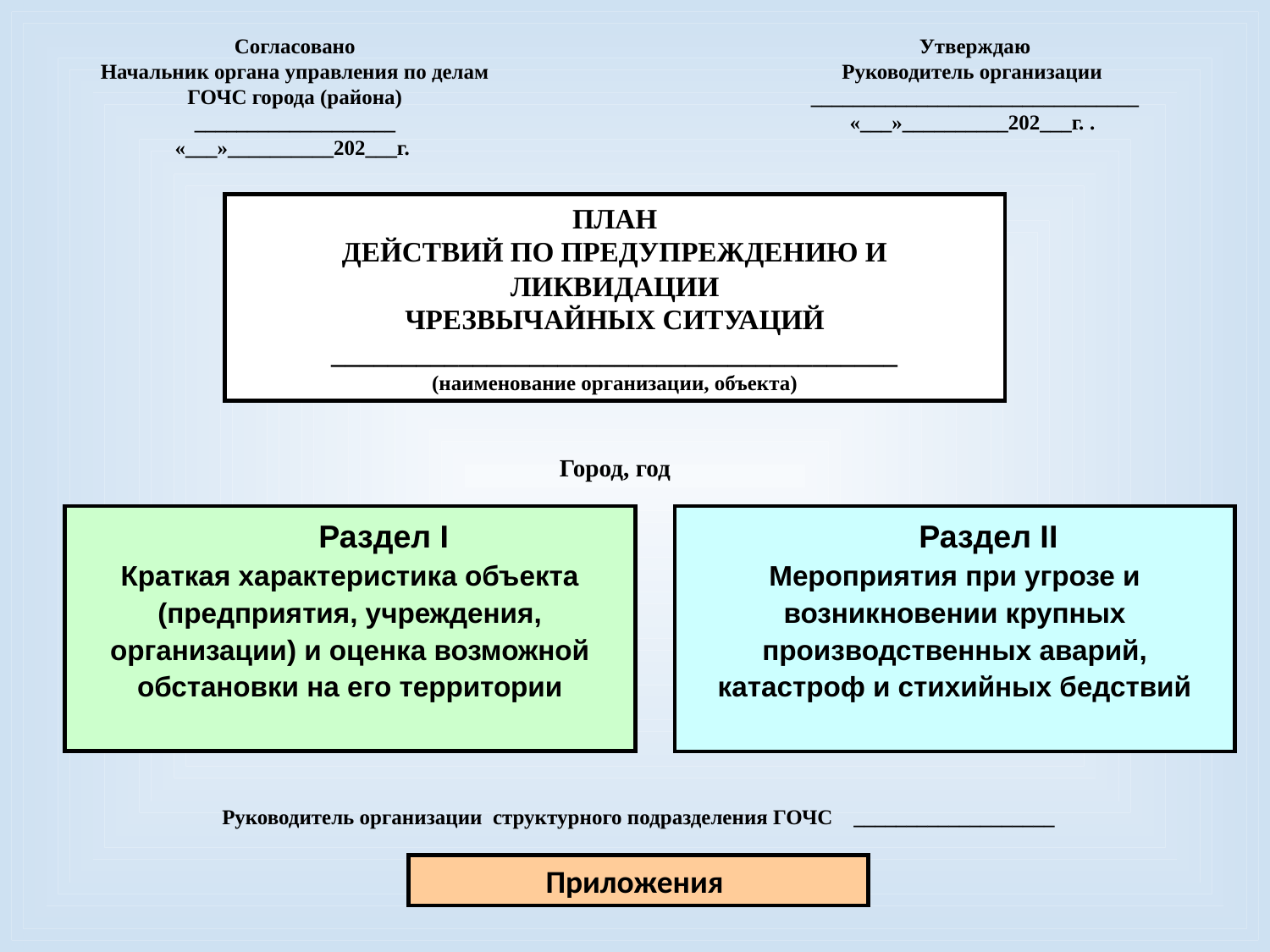

Согласовано
Начальник органа управления по делам ГОЧС города (района)
___________________
«___»__________202___г.
Утверждаю
Руководитель организации
_______________________________
«___»__________202___г. .
ПЛАН
ДЕЙСТВИЙ ПО ПРЕДУПРЕЖДЕНИЮ И ЛИКВИДАЦИИ
ЧРЕЗВЫЧАЙНЫХ СИТУАЦИЙ
________________________________________
(наименование организации, объекта)
Город, год
Раздел I
Краткая характеристика объекта
(предприятия, учреждения, организации) и оценка возможной обстановки на его территории
Раздел II
Мероприятия при угрозе и возникновении крупных
производственных аварий, катастроф и стихийных бедствий

Руководитель организации  структурного подразделения ГОЧС    ___________________
Приложения